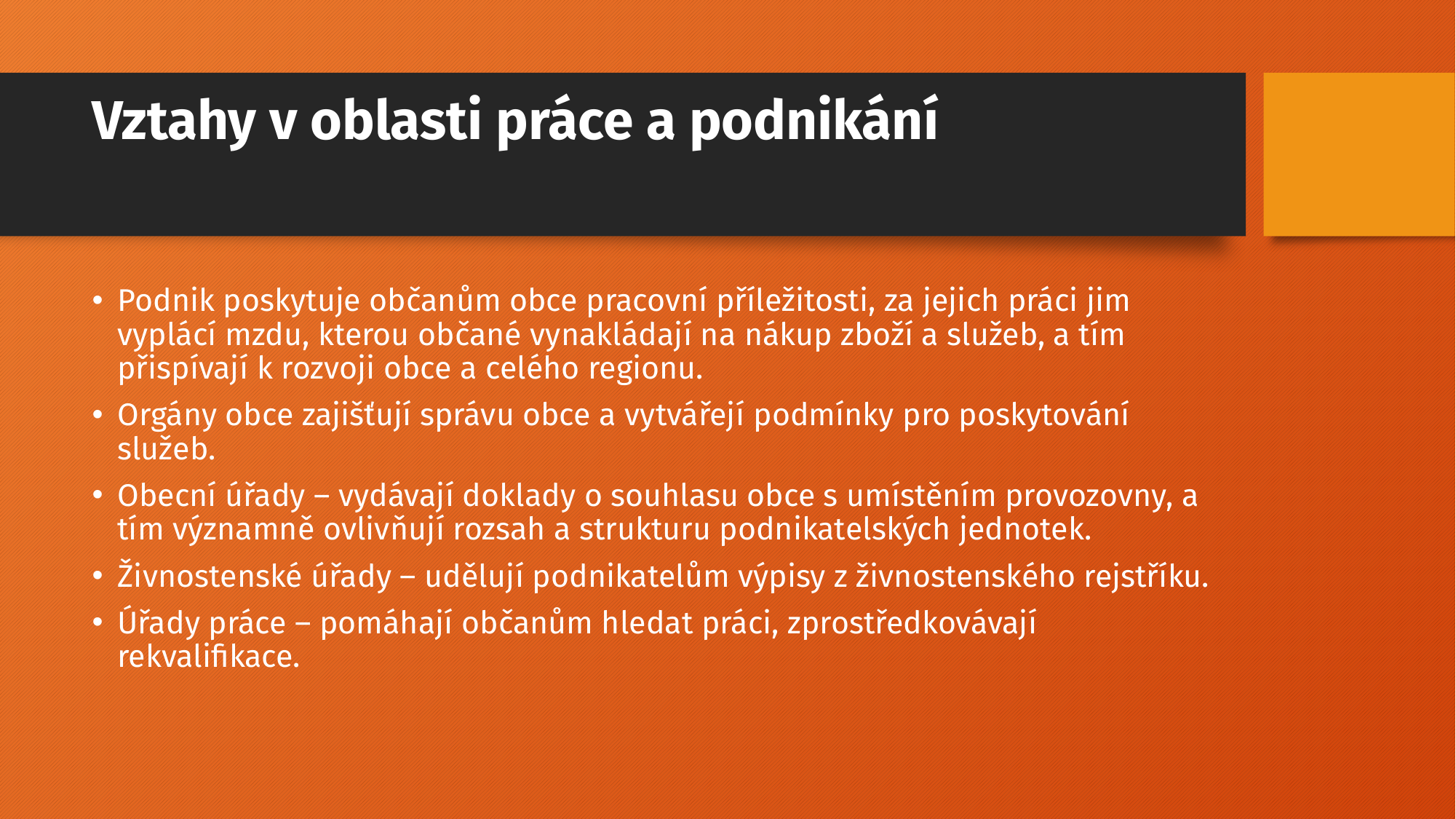

# Vztahy v oblasti práce a podnikání
Podnik poskytuje občanům obce pracovní příležitosti, za jejich práci jim vyplácí mzdu, kterou občané vynakládají na nákup zboží a služeb, a tím přispívají k rozvoji obce a celého regionu.
Orgány obce zajišťují správu obce a vytvářejí podmínky pro poskytování  služeb.
Obecní úřady – vydávají doklady o souhlasu obce s umístěním provozovny, a tím významně ovlivňují rozsah a strukturu podnikatelských jednotek.
Živnostenské úřady – udělují podnikatelům výpisy z živnostenského rejstříku.
Úřady práce – pomáhají občanům hledat práci, zprostředkovávají rekvalifikace.